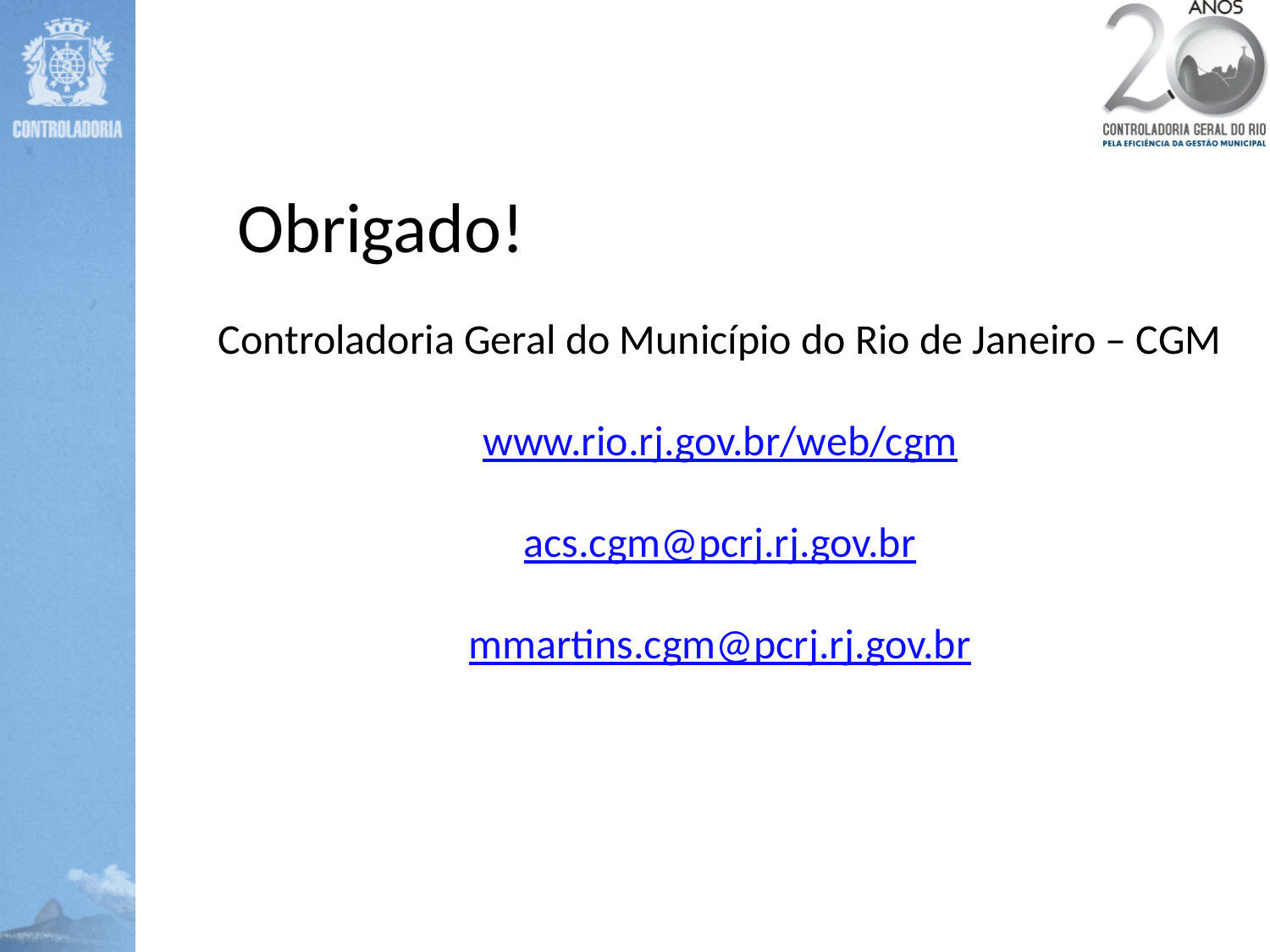

Obrigado!
Controladoria Geral do Município do Rio de Janeiro – CGM

www.rio.rj.gov.br/web/cgm

acs.cgm@pcrj.rj.gov.br

mmartins.cgm@pcrj.rj.gov.br